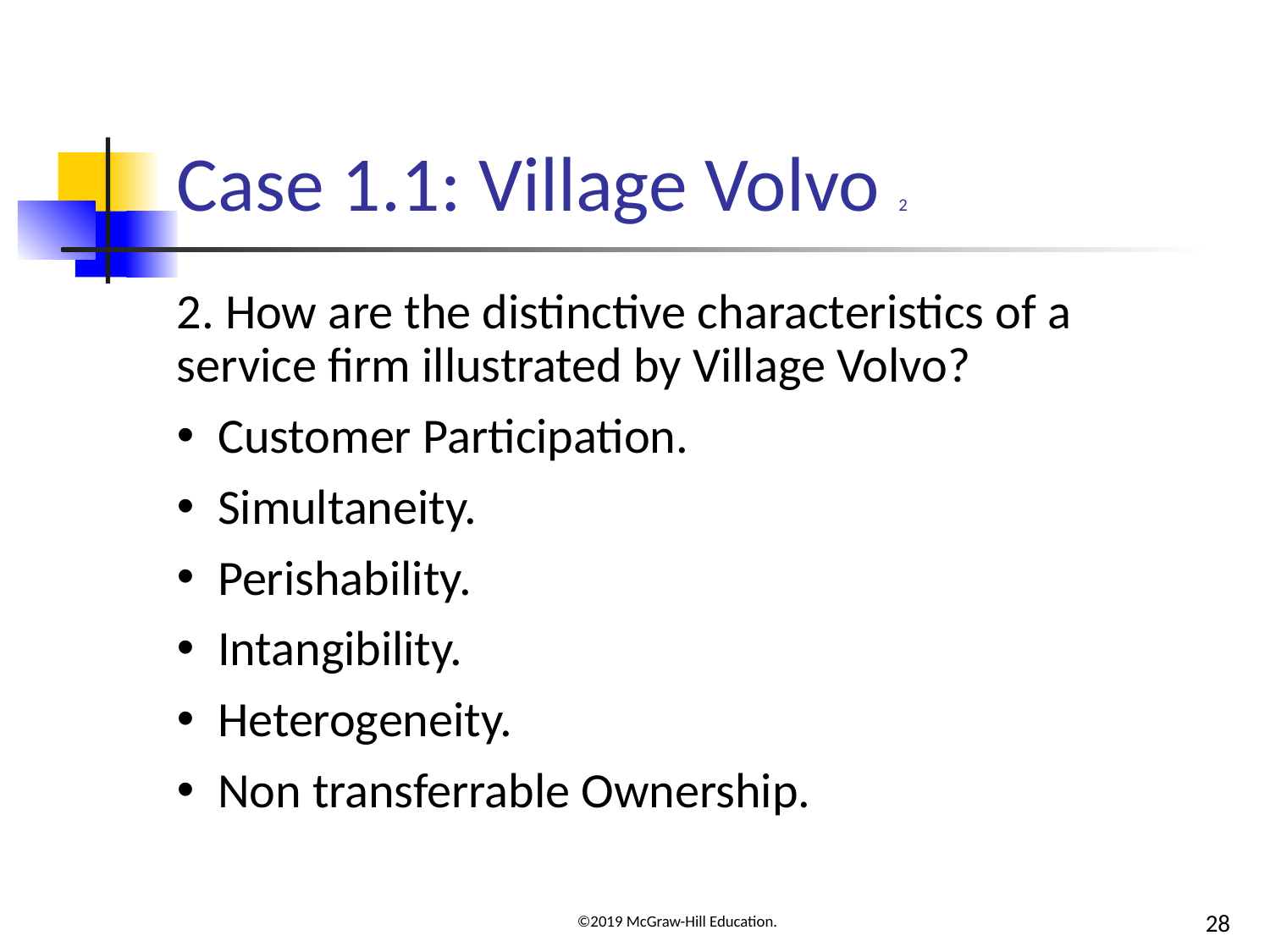

# Case 1.1: Village Volvo 2
2. How are the distinctive characteristics of a service firm illustrated by Village Volvo?
Customer Participation.
Simultaneity.
Perishability.
Intangibility.
Heterogeneity.
Non transferrable Ownership.